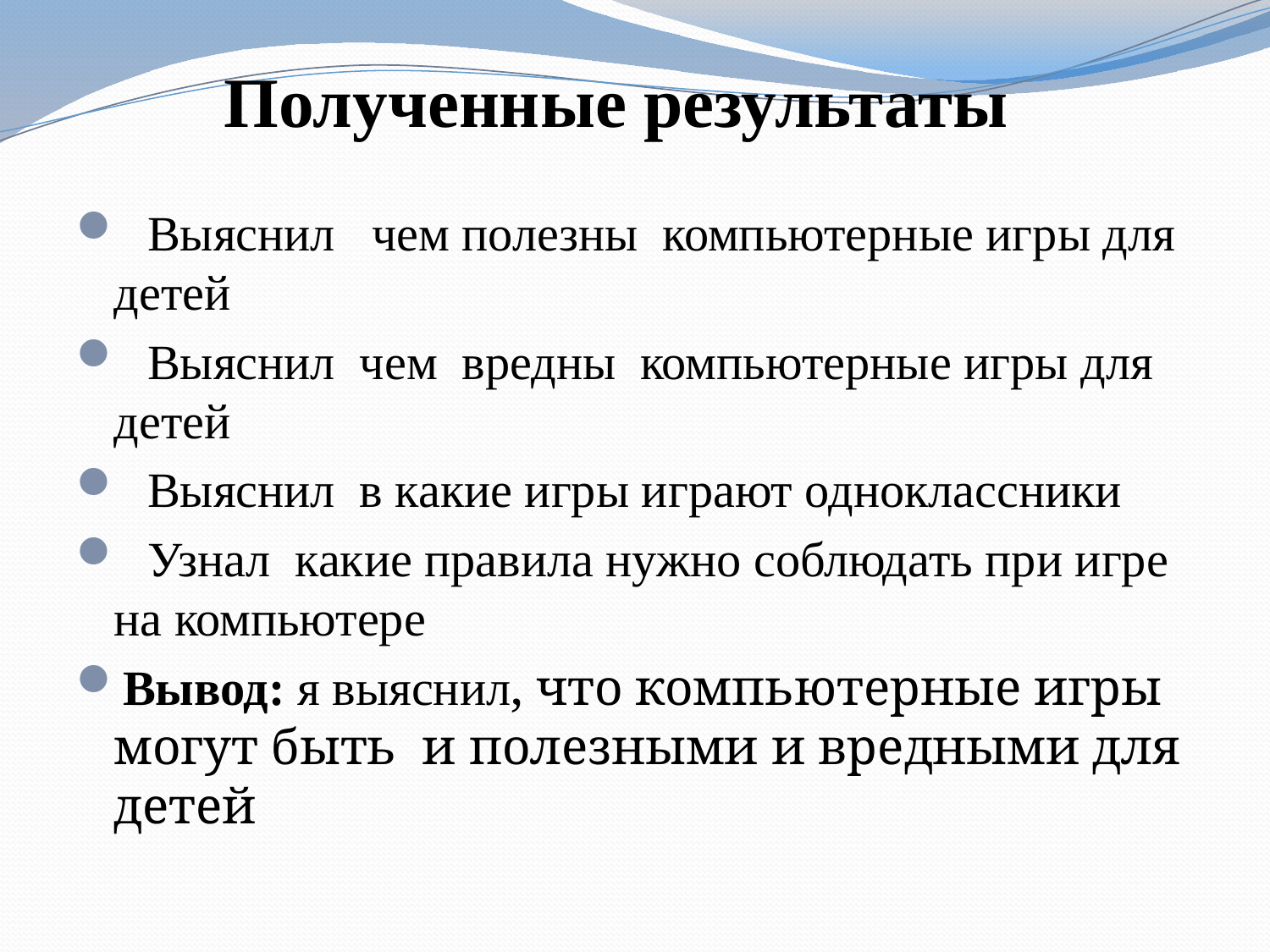

# Полученные результаты

  Выяснил   чем полезны  компьютерные игры для детей
  Выяснил  чем  вредны  компьютерные игры для детей
  Выяснил  в какие игры играют одноклассники
  Узнал  какие правила нужно соблюдать при игре на компьютере
Вывод: я выяснил, что компьютерные игры могут быть  и полезными и вредными для детей